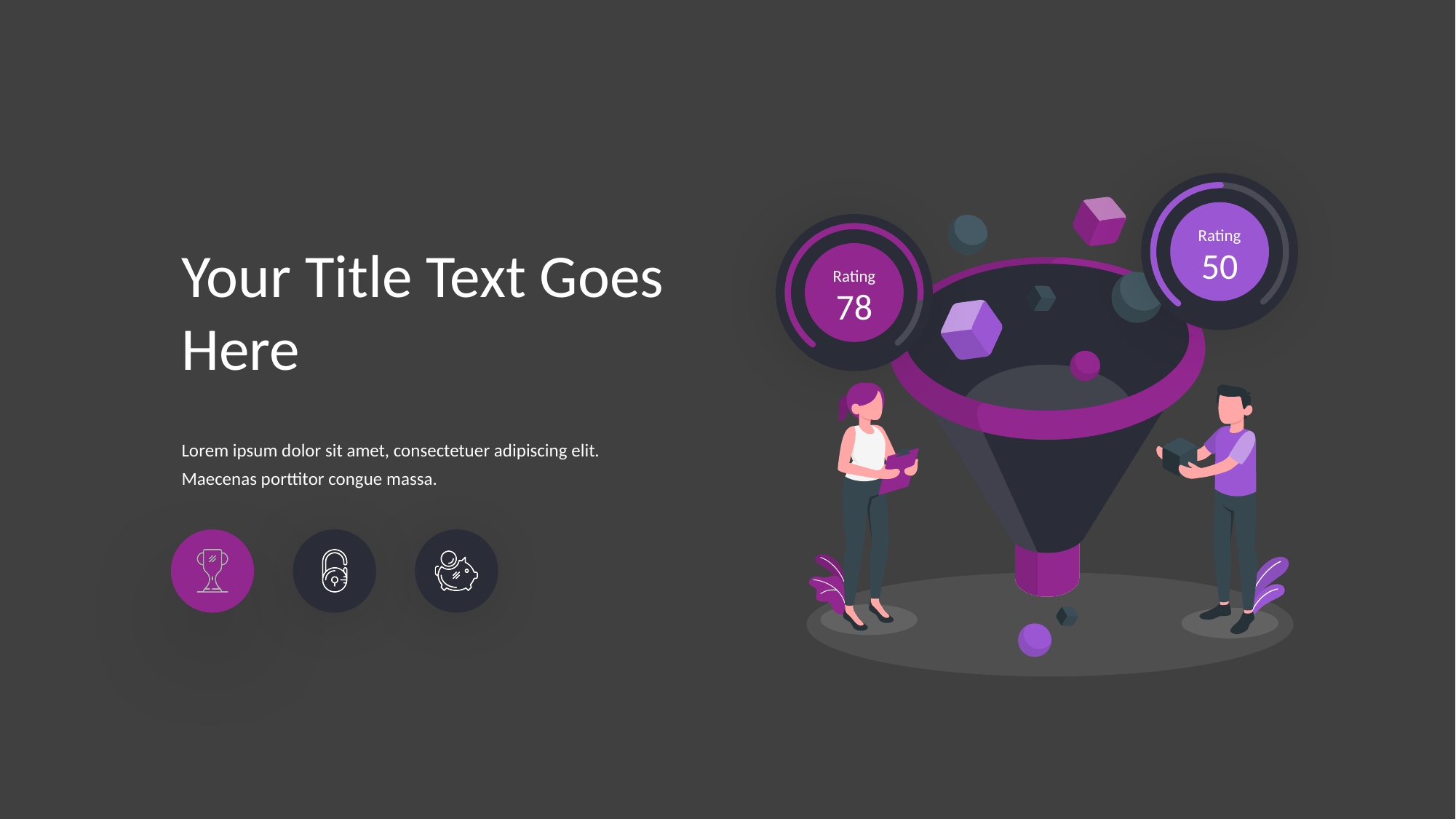

Rating
50

Rating
78
Your Title Text Goes Here

Lorem ipsum dolor sit amet, consectetuer adipiscing elit. Maecenas porttitor congue massa.